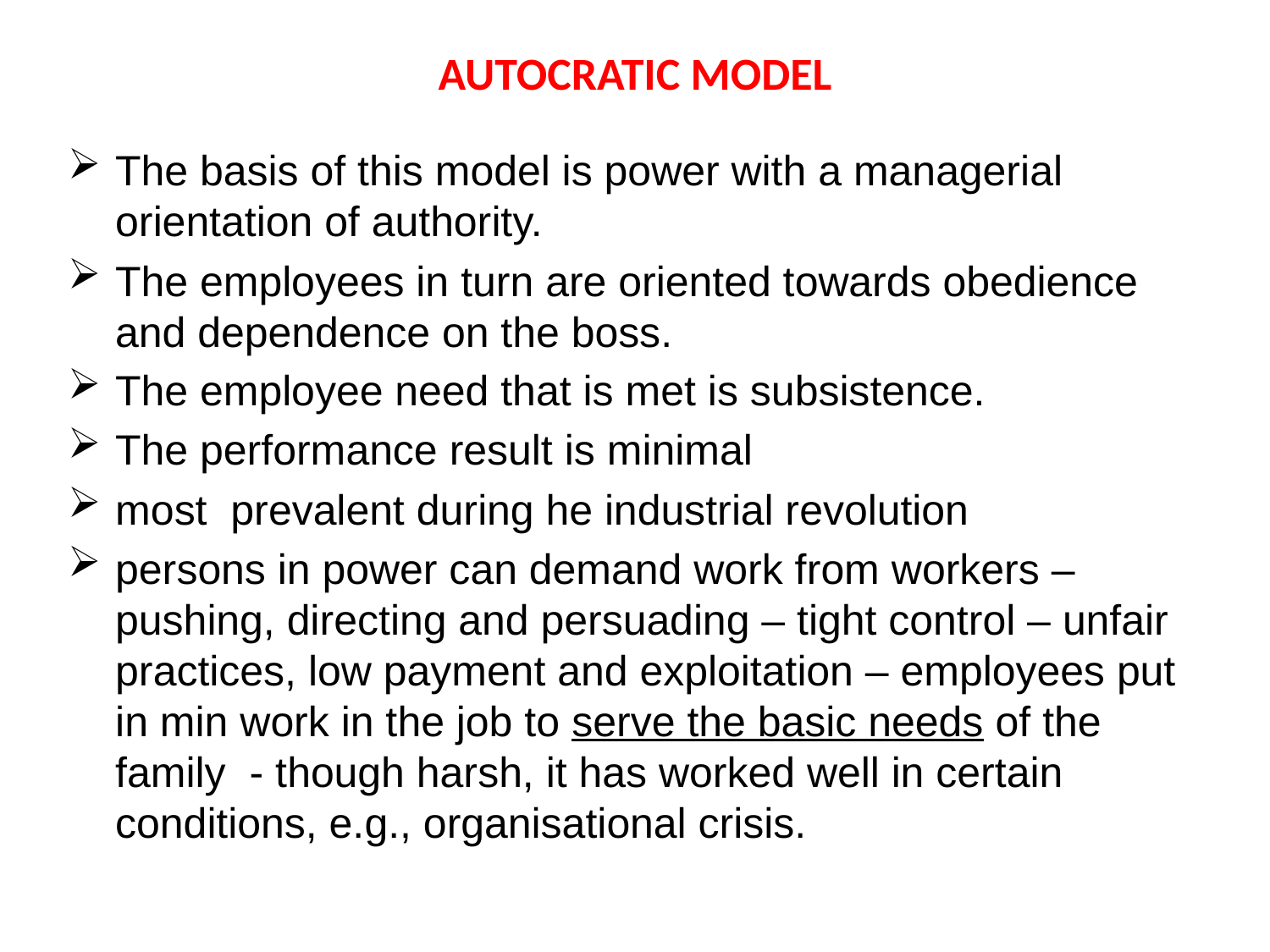

# AUTOCRATIC MODEL
The basis of this model is power with a managerial orientation of authority.
The employees in turn are oriented towards obedience and dependence on the boss.
The employee need that is met is subsistence.
The performance result is minimal
most  prevalent during he industrial revolution
persons in power can demand work from workers – pushing, directing and persuading – tight control – unfair practices, low payment and exploitation – employees put in min work in the job to serve the basic needs of the family  - though harsh, it has worked well in certain conditions, e.g., organisational crisis.